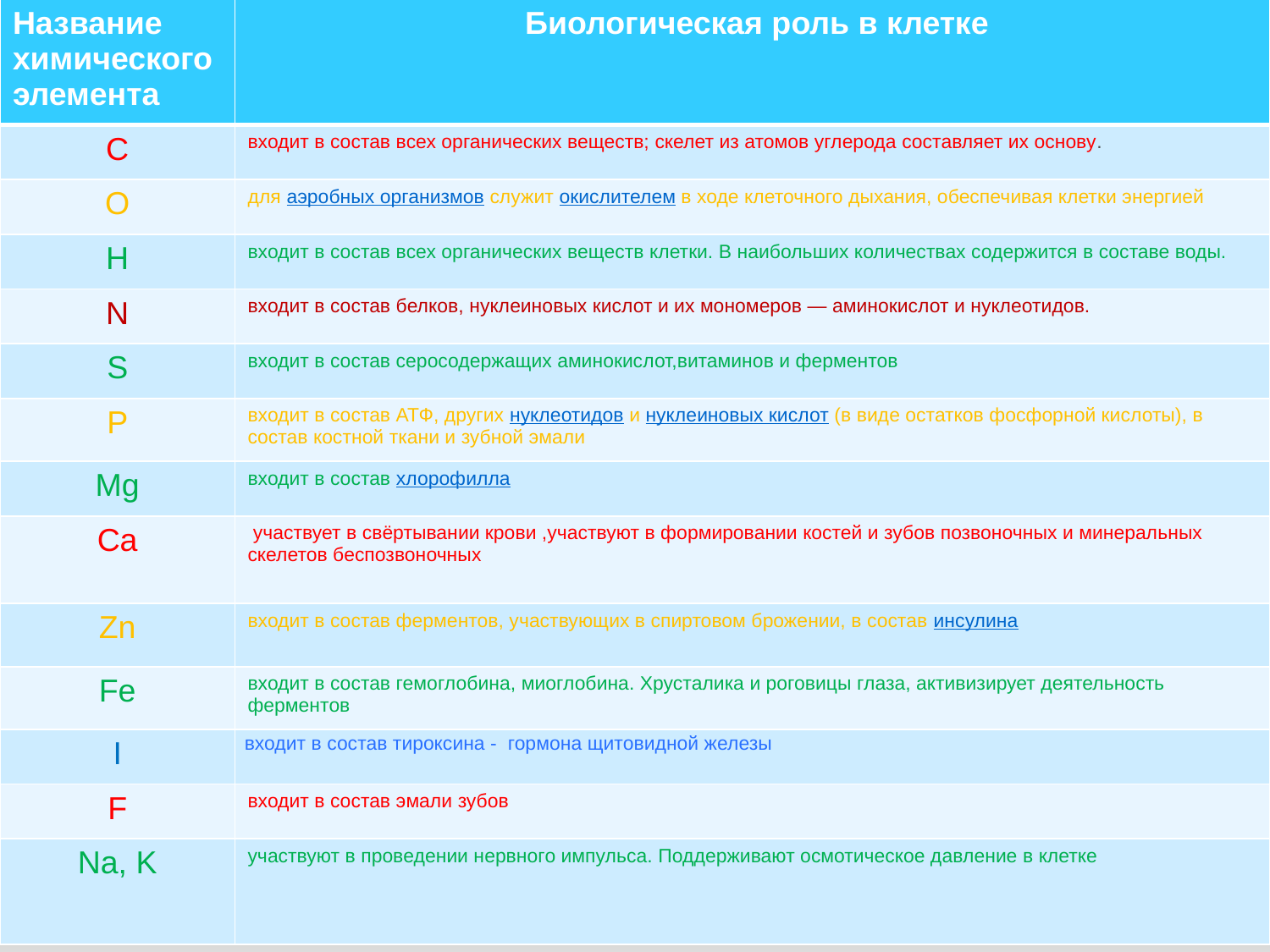

| Название химического элемента | Биологическая роль в клетке |
| --- | --- |
| C | входит в состав всех органических веществ; скелет из атомов углерода составляет их основу. |
| O | для аэробных организмов служит окислителем в ходе клеточного дыхания, обеспечивая клетки энергией |
| H | входит в состав всех органических веществ клетки. В наибольших количествах содержится в составе воды. |
| N | входит в состав белков, нуклеиновых кислот и их мономеров — аминокислот и нуклеотидов. |
| S | входит в состав серосодержащих аминокислот,витаминов и ферментов |
| P | входит в состав АТФ, других нуклеотидов и нуклеиновых кислот (в виде остатков фосфорной кислоты), в состав костной ткани и зубной эмали |
| Mg | входит в состав хлорофилла |
| Ca | участвует в свёртывании крови ,участвуют в формировании костей и зубов позвоночных и минеральных скелетов беспозвоночных |
| Zn | входит в состав ферментов, участвующих в спиртовом брожении, в состав инсулина |
| Fe | входит в состав гемоглобина, миоглобина. Хрусталика и роговицы глаза, активизирует деятельность ферментов |
| I | входит в состав тироксина - гормона щитовидной железы |
| F | входит в состав эмали зубов |
| Na, K | участвуют в проведении нервного импульса. Поддерживают осмотическое давление в клетке |
# .